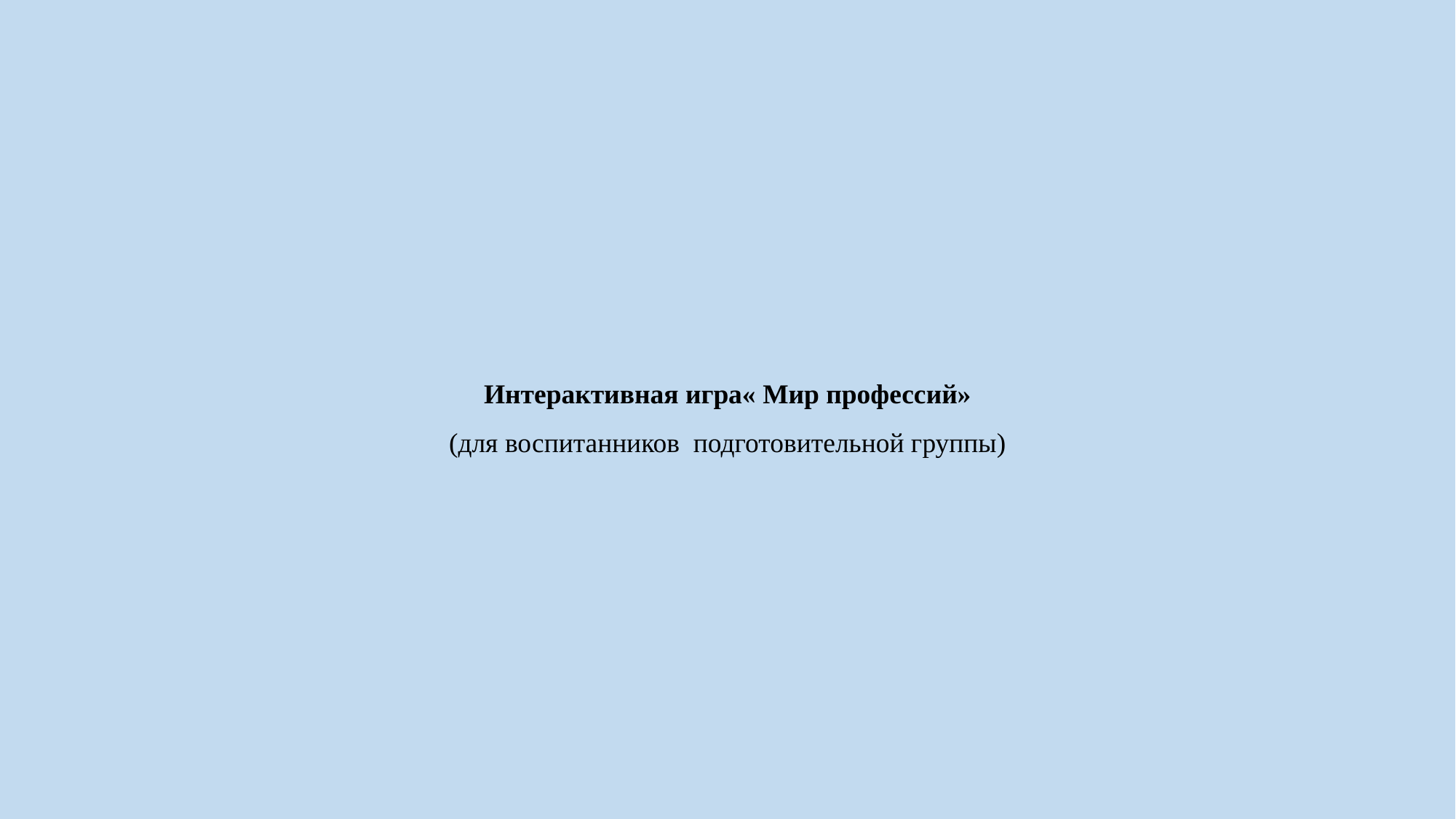

Интерактивная игра« Мир профессий»
(для воспитанников  подготовительной группы)